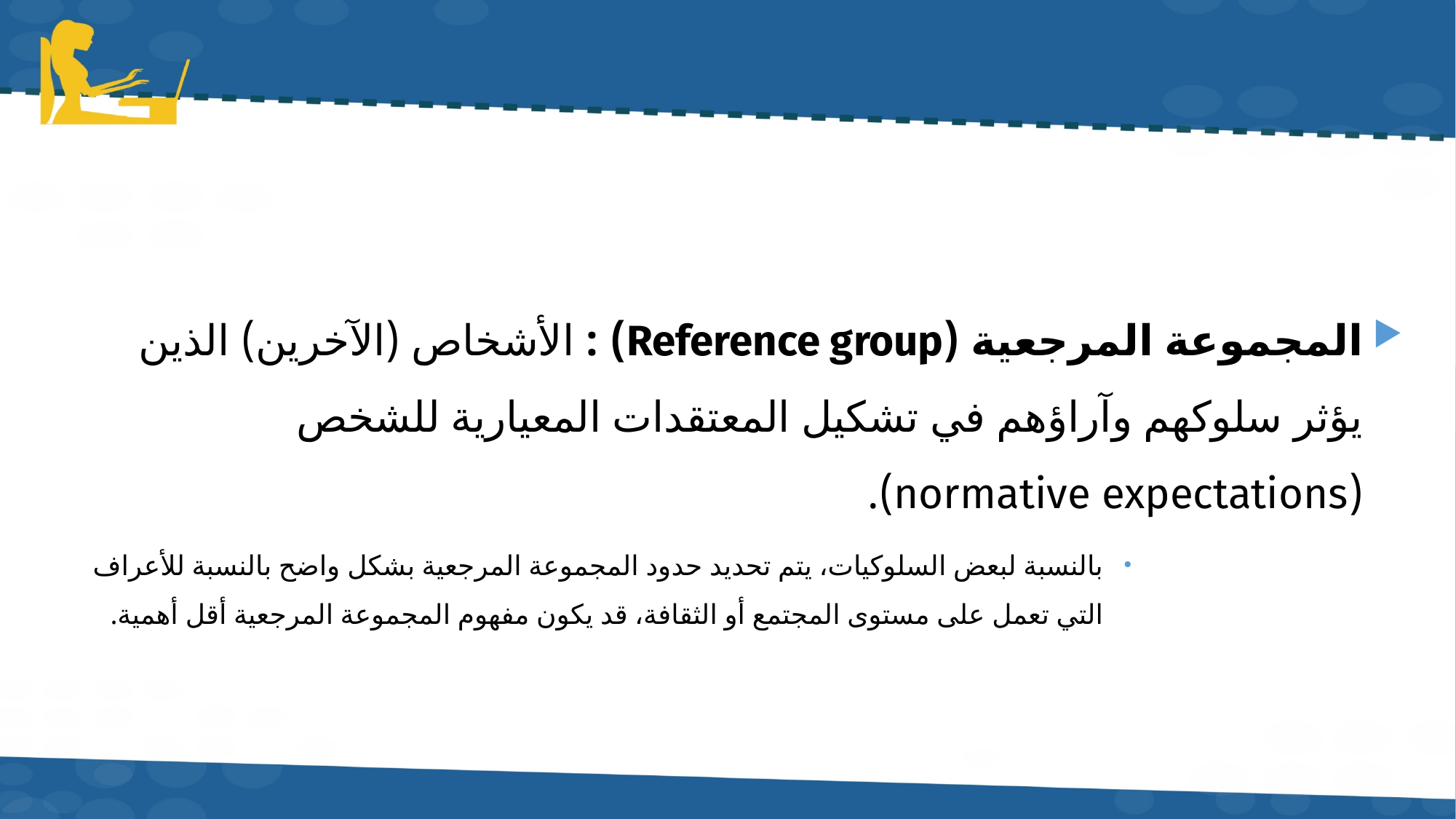

#
المجموعة المرجعية (Reference group) : الأشخاص (الآخرين) الذين يؤثر سلوكهم وآراؤهم في تشكيل المعتقدات المعيارية للشخص (normative expectations).
بالنسبة لبعض السلوكيات، يتم تحديد حدود المجموعة المرجعية بشكل واضح بالنسبة للأعراف التي تعمل على مستوى المجتمع أو الثقافة، قد يكون مفهوم المجموعة المرجعية أقل أهمية.